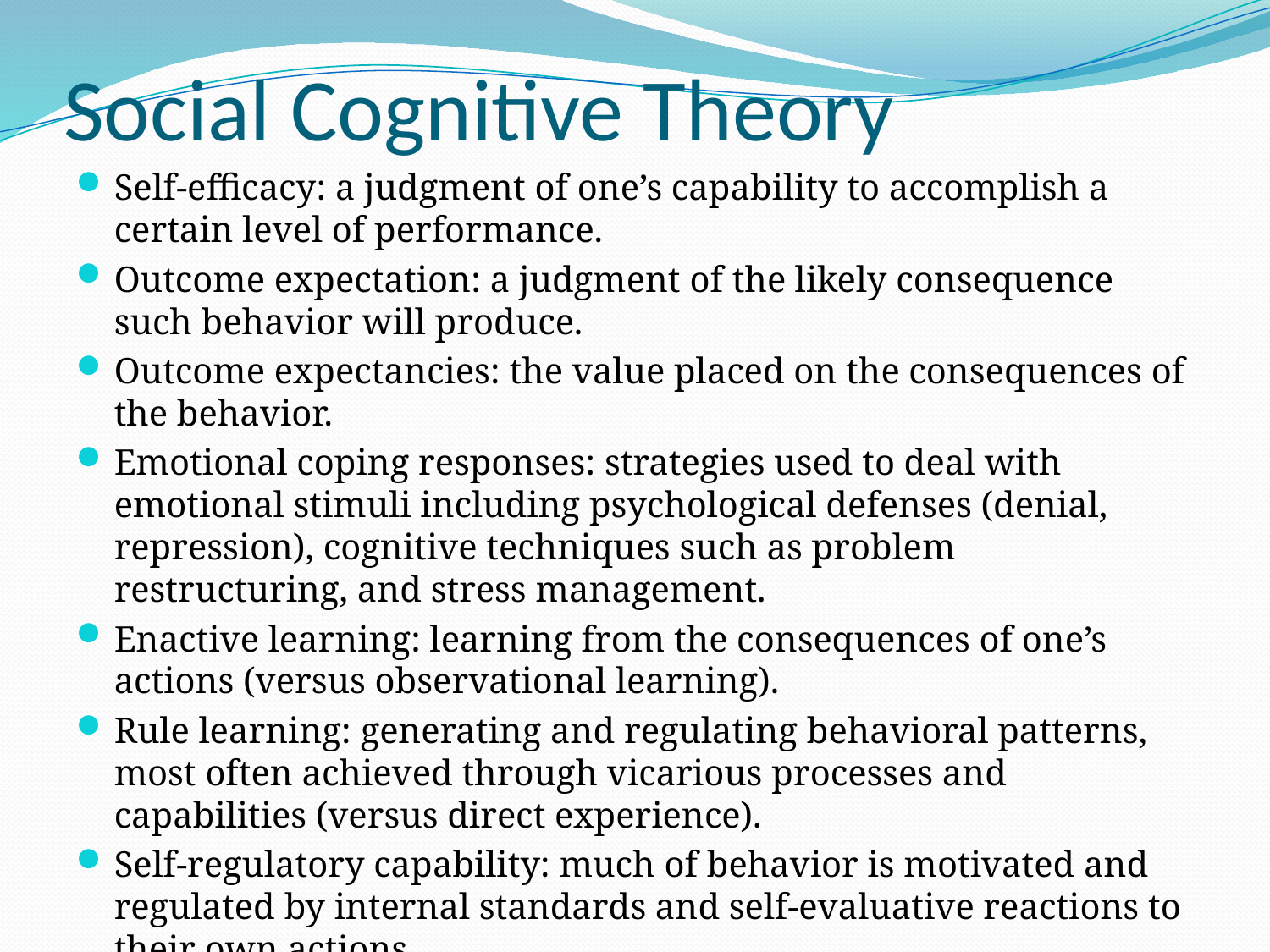

# Social Cognitive Theory
Self-efficacy: a judgment of one’s capability to accomplish a certain level of performance.
Outcome expectation: a judgment of the likely consequence such behavior will produce.
Outcome expectancies: the value placed on the consequences of the behavior.
Emotional coping responses: strategies used to deal with emotional stimuli including psychological defenses (denial, repression), cognitive techniques such as problem restructuring, and stress management.
Enactive learning: learning from the consequences of one’s actions (versus observational learning).
Rule learning: generating and regulating behavioral patterns, most often achieved through vicarious processes and capabilities (versus direct experience).
Self-regulatory capability: much of behavior is motivated and regulated by internal standards and self-evaluative reactions to their own actions.